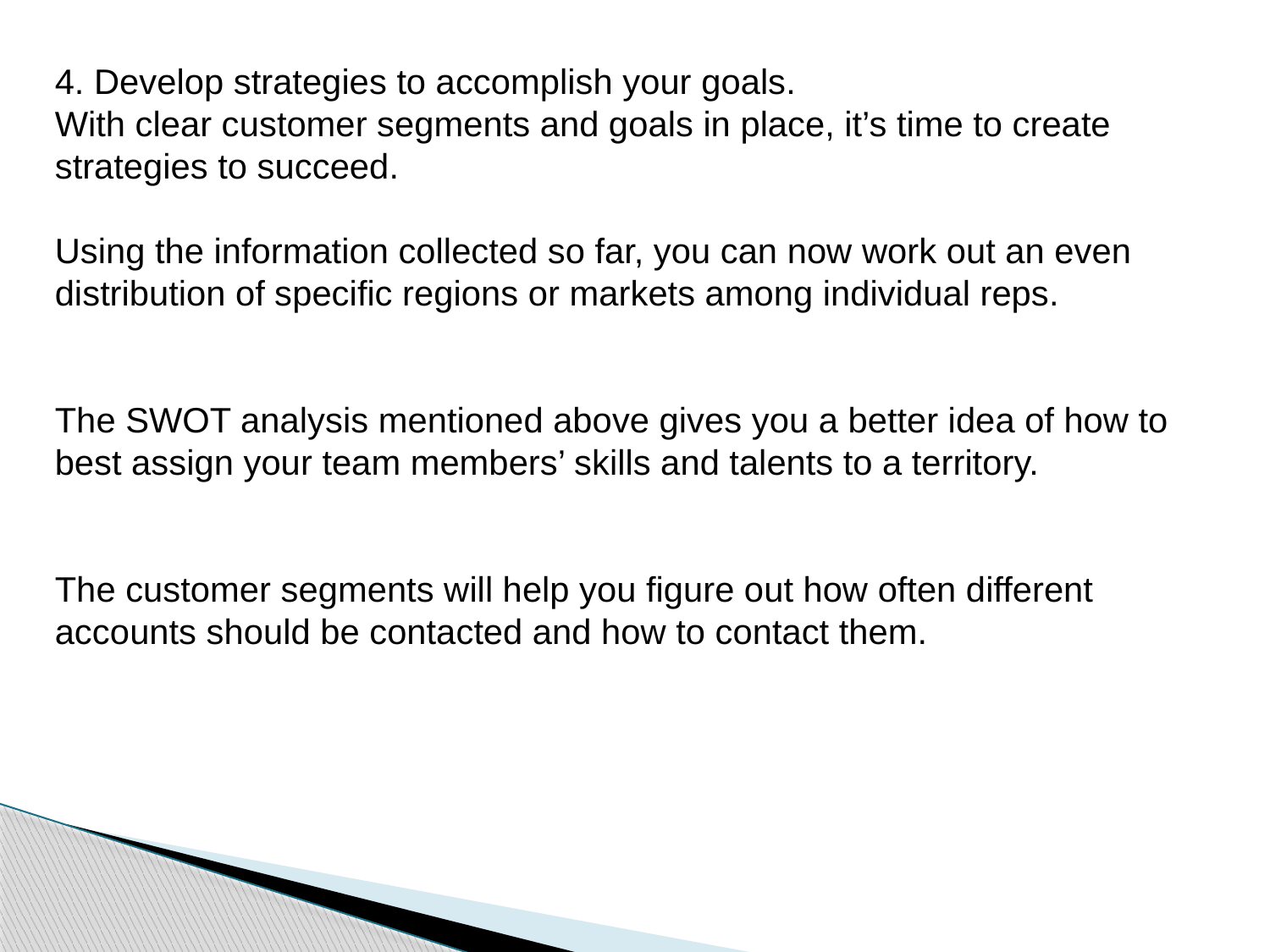

4. Develop strategies to accomplish your goals.
With clear customer segments and goals in place, it’s time to create strategies to succeed.

Using the information collected so far, you can now work out an even distribution of specific regions or markets among individual reps.

The SWOT analysis mentioned above gives you a better idea of how to best assign your team members’ skills and talents to a territory.

The customer segments will help you figure out how often different accounts should be contacted and how to contact them.